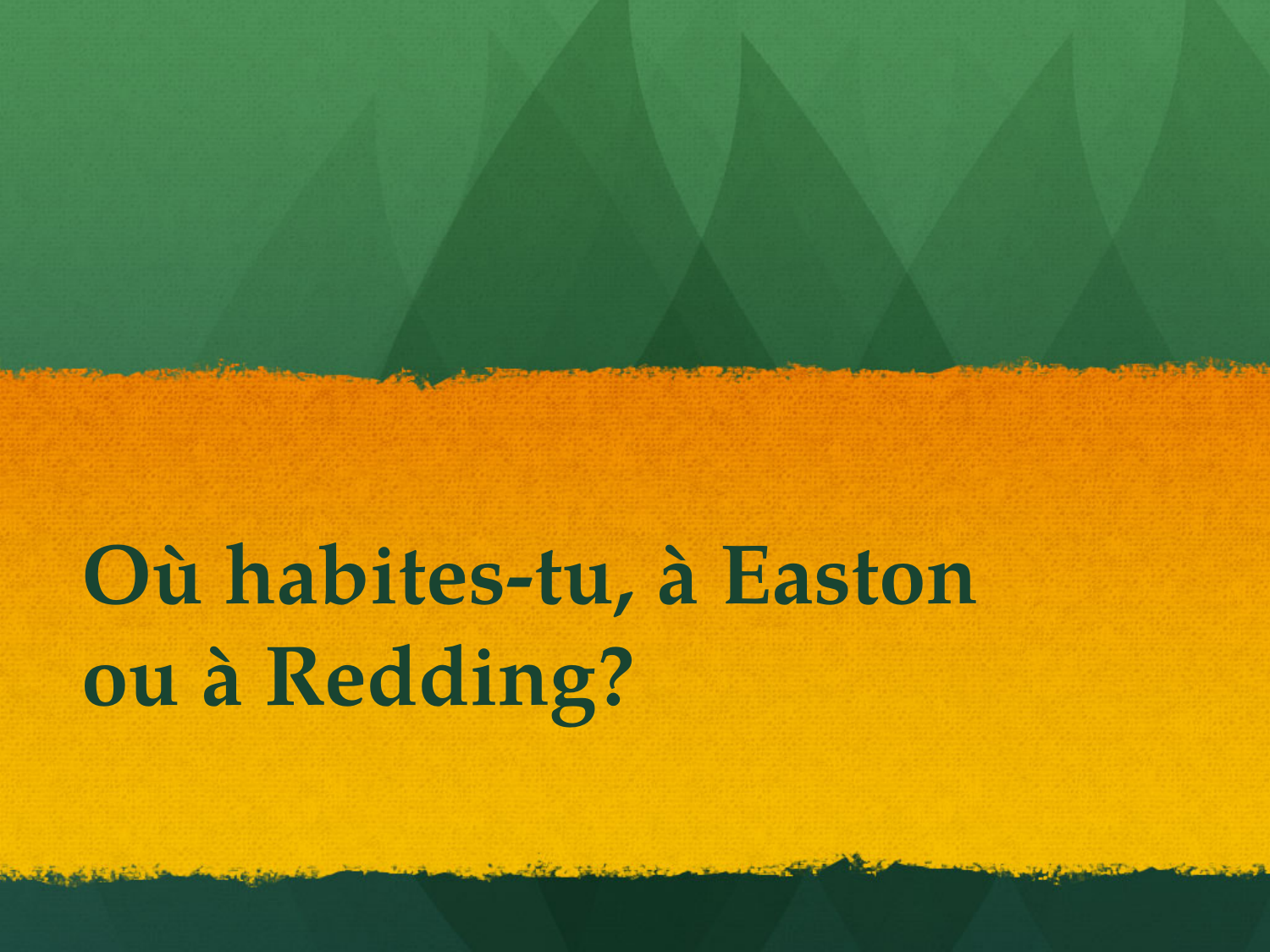

# Où habites-tu, à Easton ou à Redding?